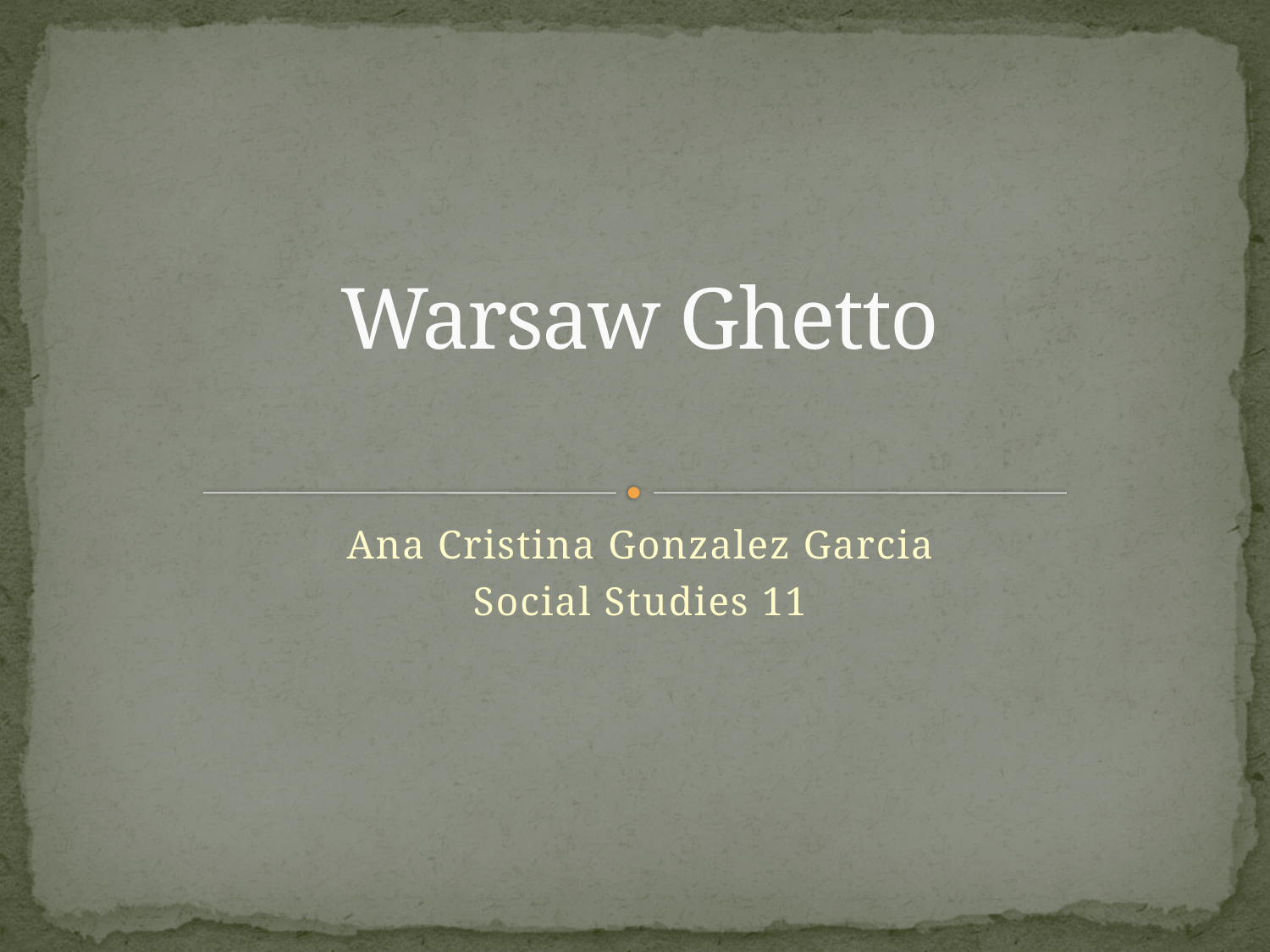

# Warsaw Ghetto
Ana Cristina Gonzalez Garcia
Social Studies 11